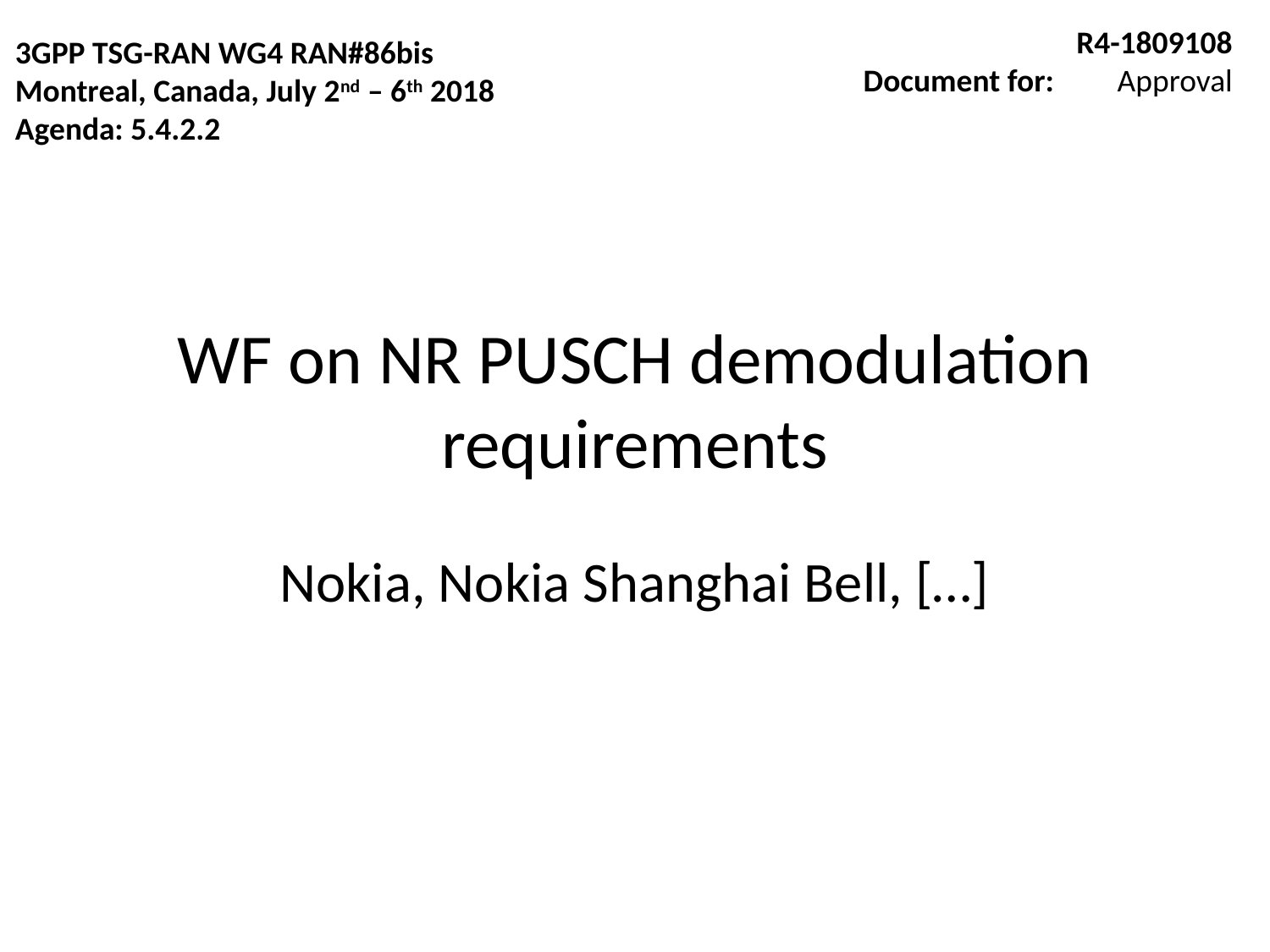

R4-1809108
Document for:	Approval
3GPP TSG-RAN WG4 RAN#86bis
Montreal, Canada, July 2nd – 6th 2018
Agenda: 5.4.2.2
# WF on NR PUSCH demodulation requirements
Nokia, Nokia Shanghai Bell, […]